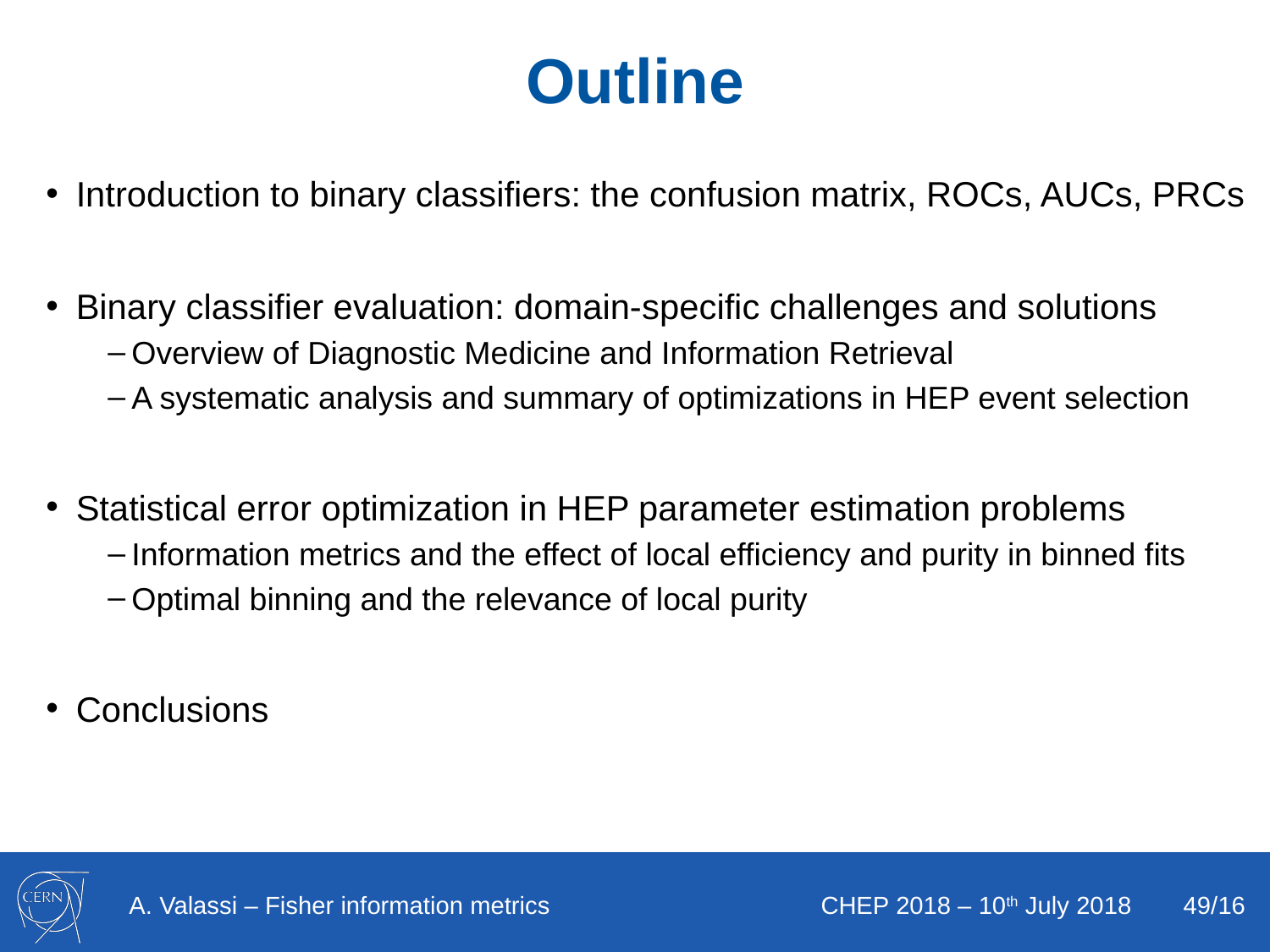

# Outline
Introduction to binary classifiers: the confusion matrix, ROCs, AUCs, PRCs

Binary classifier evaluation: domain-specific challenges and solutions
Overview of Diagnostic Medicine and Information Retrieval
A systematic analysis and summary of optimizations in HEP event selection

Statistical error optimization in HEP parameter estimation problems
Information metrics and the effect of local efficiency and purity in binned fits
Optimal binning and the relevance of local purity

Conclusions